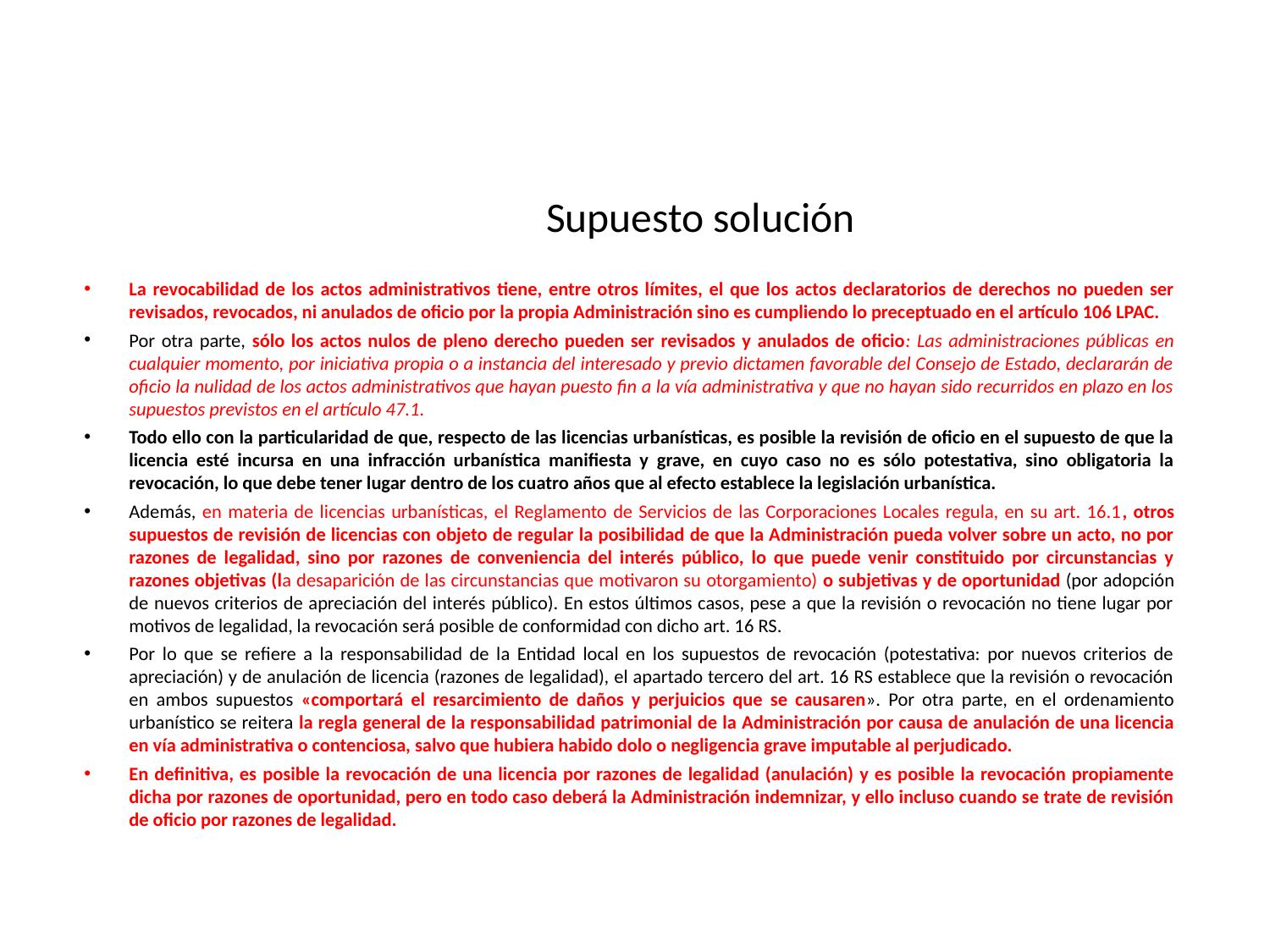

# Supuesto solución
La revocabilidad de los actos administrativos tiene, entre otros límites, el que los actos declaratorios de derechos no pueden ser revisados, revocados, ni anulados de oficio por la propia Administración sino es cumpliendo lo preceptuado en el artículo 106 LPAC.
Por otra parte, sólo los actos nulos de pleno derecho pueden ser revisados y anulados de oficio: Las administraciones públicas en cualquier momento, por iniciativa propia o a instancia del interesado y previo dictamen favorable del Consejo de Estado, declararán de oficio la nulidad de los actos administrativos que hayan puesto fin a la vía administrativa y que no hayan sido recurridos en plazo en los supuestos previstos en el artículo 47.1.
Todo ello con la particularidad de que, respecto de las licencias urbanísticas, es posible la revisión de oficio en el supuesto de que la licencia esté incursa en una infracción urbanística manifiesta y grave, en cuyo caso no es sólo potestativa, sino obligatoria la revocación, lo que debe tener lugar dentro de los cuatro años que al efecto establece la legislación urbanística.
Además, en materia de licencias urbanísticas, el Reglamento de Servicios de las Corporaciones Locales regula, en su art. 16.1, otros supuestos de revisión de licencias con objeto de regular la posibilidad de que la Administración pueda volver sobre un acto, no por razones de legalidad, sino por razones de conveniencia del interés público, lo que puede venir constituido por circunstancias y razones objetivas (la desaparición de las circunstancias que motivaron su otorgamiento) o subjetivas y de oportunidad (por adopción de nuevos criterios de apreciación del interés público). En estos últimos casos, pese a que la revisión o revocación no tiene lugar por motivos de legalidad, la revocación será posible de conformidad con dicho art. 16 RS.
Por lo que se refiere a la responsabilidad de la Entidad local en los supuestos de revocación (potestativa: por nuevos criterios de apreciación) y de anulación de licencia (razones de legalidad), el apartado tercero del art. 16 RS establece que la revisión o revocación en ambos supuestos «comportará el resarcimiento de daños y perjuicios que se causaren». Por otra parte, en el ordenamiento urbanístico se reitera la regla general de la responsabilidad patrimonial de la Administración por causa de anulación de una licencia en vía administrativa o contenciosa, salvo que hubiera habido dolo o negligencia grave imputable al perjudicado.
En definitiva, es posible la revocación de una licencia por razones de legalidad (anulación) y es posible la revocación propiamente dicha por razones de oportunidad, pero en todo caso deberá la Administración indemnizar, y ello incluso cuando se trate de revisión de oficio por razones de legalidad.